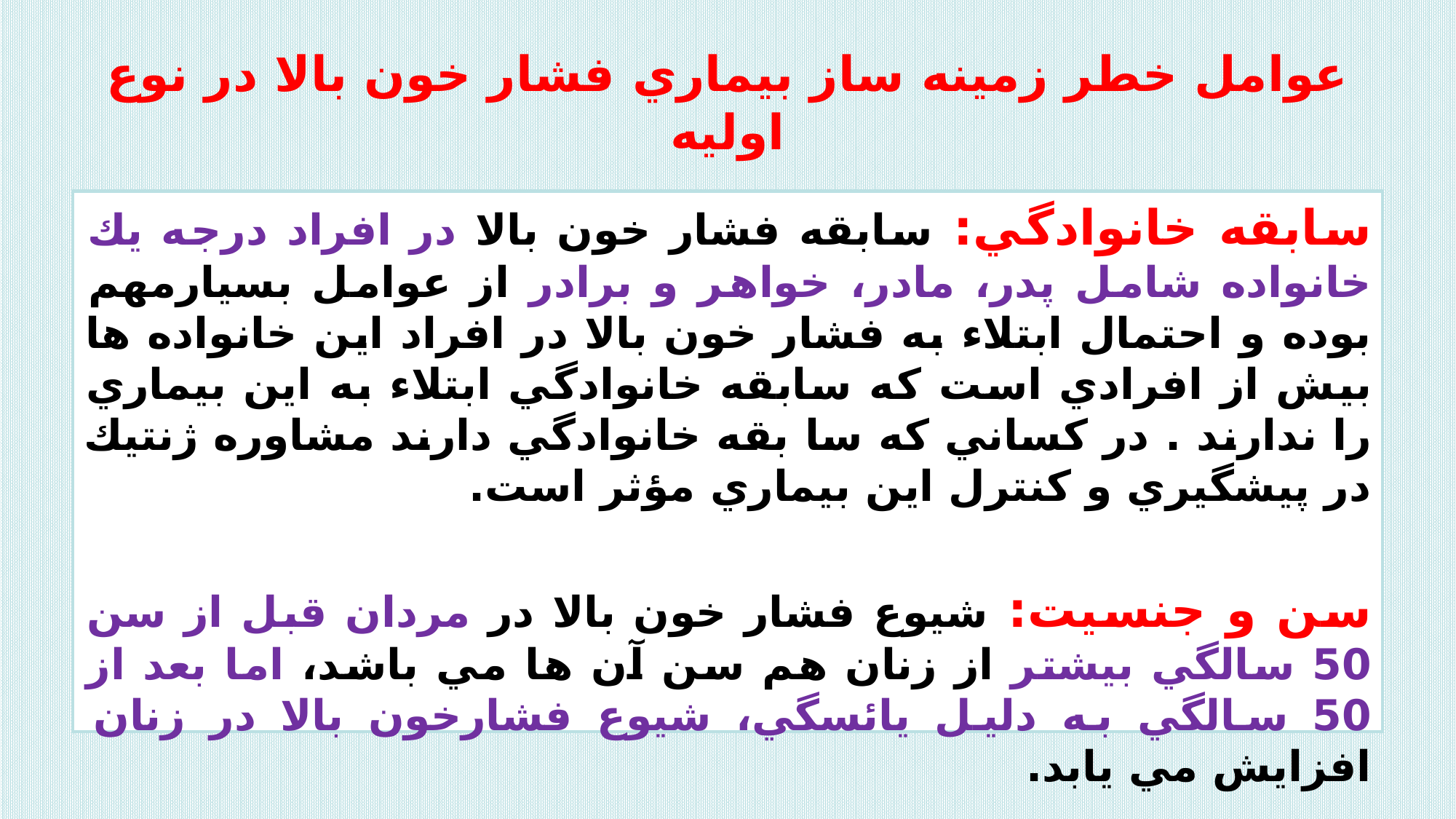

# عوامل خطر زمينه ساز بيماري فشار خون بالا در نوع اوليه
سابقه خانوادگي: سابقه فشار خون بالا در افراد درجه يك خانواده شامل پدر، مادر، خواهر و برادر از عوامل بسيارمهم بوده و احتمال ابتلاء به فشار خون بالا در افراد اين خانواده ها بيش از افرادي است كه سابقه خانوادگي ابتلاء به اين بيماري را ندارند . در كساني كه سا بقه خانوادگي دارند مشاوره ژنتيك در پيشگيري و كنترل اين بيماري مؤثر است.

سن و جنسيت: شيوع فشار خون بالا در مردان قبل از سن 50 سالگي بيشتر از زنان هم سن آن ها مي باشد، اما بعد از 50 سالگي به دليل يائسگي، شيوع فشارخون بالا در زنان افزايش مي يابد.